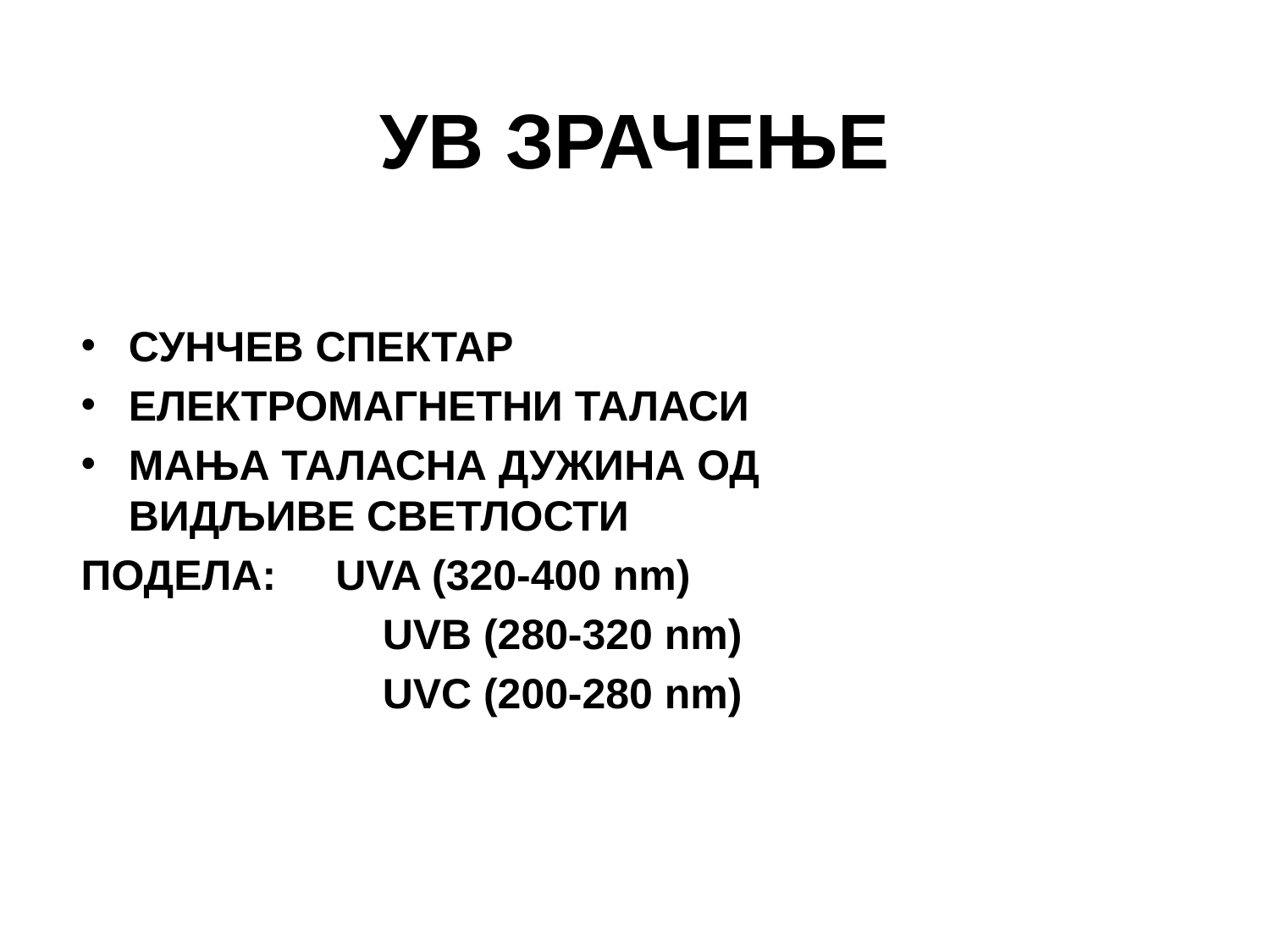

# УВ ЗРАЧЕЊЕ

СУНЧЕВ СПЕКТАР
ЕЛЕКТРОМАГНЕТНИ ТАЛАСИ
МАЊА ТАЛАСНА ДУЖИНА ОД ВИДЉИВЕ СВЕТЛОСТИ
ПОДЕЛА:     UVA (320-400 nm)
			UVB (280-320 nm)
			UVC (200-280 nm)